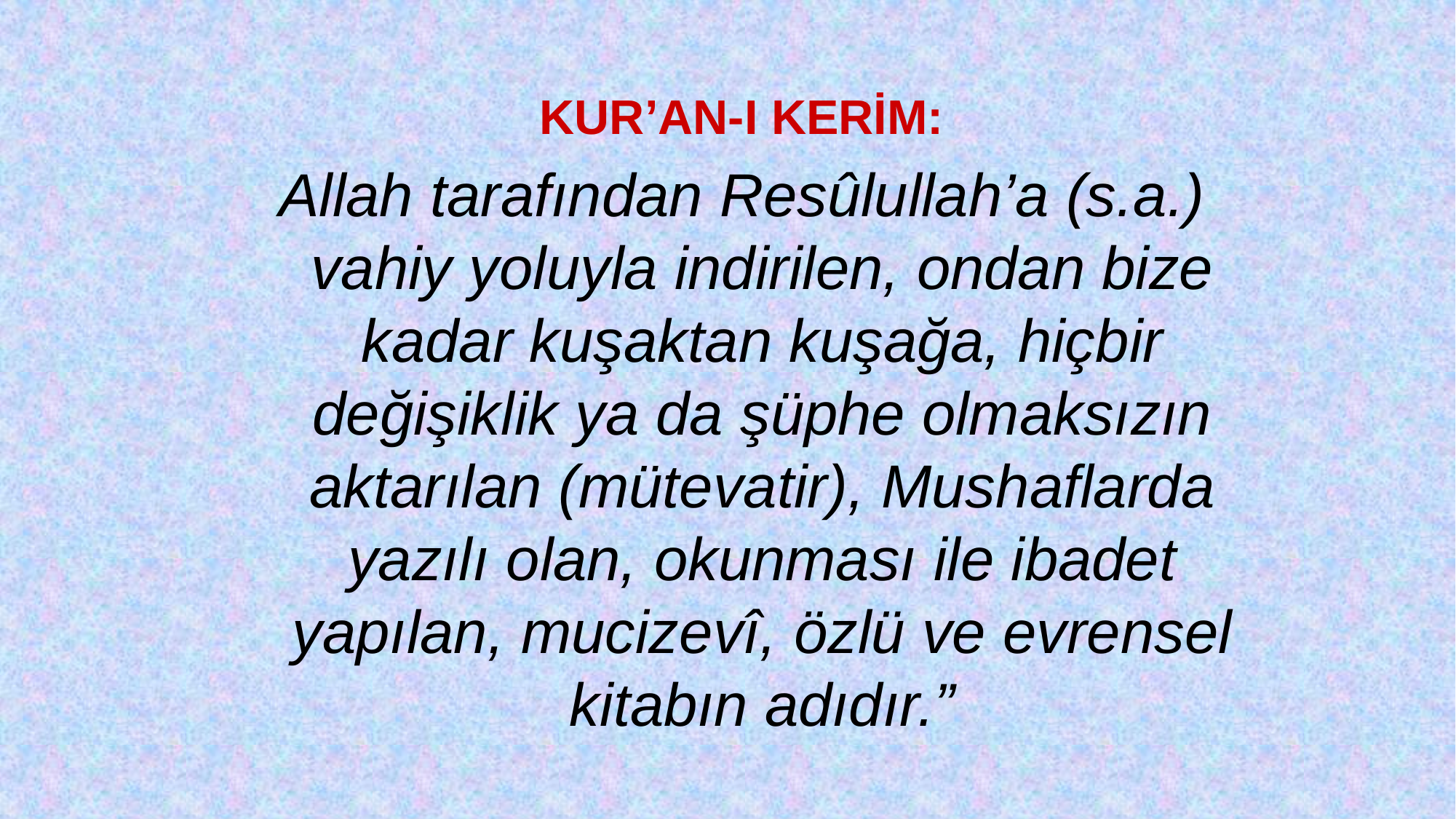

KUR’AN-I KERİM:
Allah tarafından Resûlullah’a (s.a.) vahiy yoluyla indirilen, ondan bize kadar kuşaktan kuşağa, hiçbir değişiklik ya da şüphe olmaksızın aktarılan (mütevatir), Mushaﬂarda yazılı olan, okunması ile ibadet yapılan, mucizevî, özlü ve evrensel kitabın adıdır.”